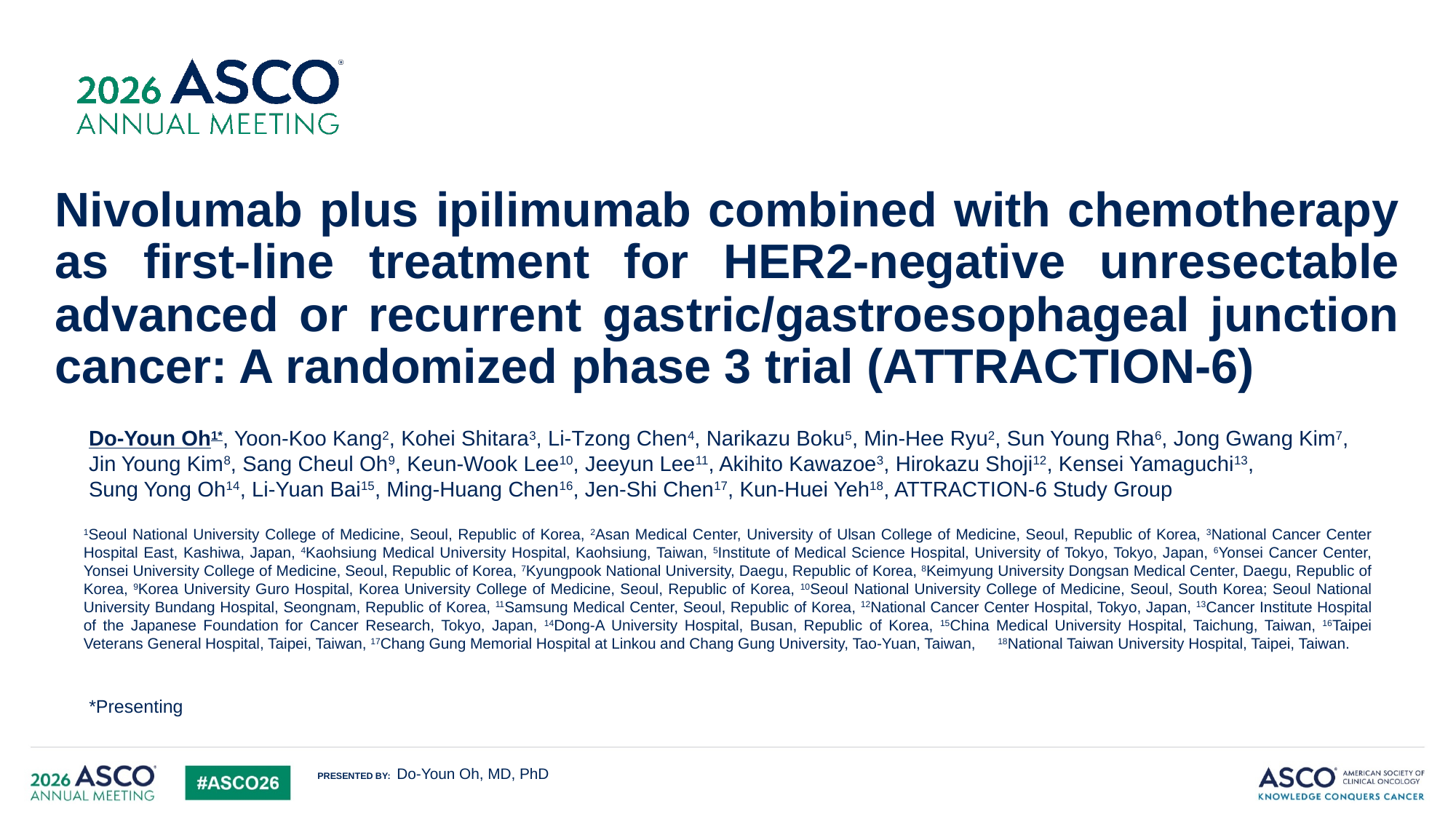

# Nivolumab plus ipilimumab combined with chemotherapy as first-line treatment for HER2-negative unresectable advanced or recurrent gastric/gastroesophageal junction cancer: A randomized phase 3 trial (ATTRACTION-6)
Do-Youn Oh1*, Yoon-Koo Kang2, Kohei Shitara3, Li-Tzong Chen4, Narikazu Boku5, Min-Hee Ryu2, Sun Young Rha6, Jong Gwang Kim7,
Jin Young Kim8, Sang Cheul Oh9, Keun-Wook Lee10, Jeeyun Lee11, Akihito Kawazoe3, Hirokazu Shoji12, Kensei Yamaguchi13,
Sung Yong Oh14, Li-Yuan Bai15, Ming-Huang Chen16, Jen-Shi Chen17, Kun-Huei Yeh18, ATTRACTION-6 Study Group

1Seoul National University College of Medicine, Seoul, Republic of Korea, 2Asan Medical Center, University of Ulsan College of Medicine, Seoul, Republic of Korea, 3National Cancer Center Hospital East, Kashiwa, Japan, 4Kaohsiung Medical University Hospital, Kaohsiung, Taiwan, 5Institute of Medical Science Hospital, University of Tokyo, Tokyo, Japan, 6Yonsei Cancer Center, Yonsei University College of Medicine, Seoul, Republic of Korea, 7Kyungpook National University, Daegu, Republic of Korea, 8Keimyung University Dongsan Medical Center, Daegu, Republic of Korea, 9Korea University Guro Hospital, Korea University College of Medicine, Seoul, Republic of Korea, 10Seoul National University College of Medicine, Seoul, South Korea; Seoul National University Bundang Hospital, Seongnam, Republic of Korea, 11Samsung Medical Center, Seoul, Republic of Korea, 12National Cancer Center Hospital, Tokyo, Japan, 13Cancer Institute Hospital of the Japanese Foundation for Cancer Research, Tokyo, Japan, 14Dong-A University Hospital, Busan, Republic of Korea, 15China Medical University Hospital, Taichung, Taiwan, 16Taipei Veterans General Hospital, Taipei, Taiwan, 17Chang Gung Memorial Hospital at Linkou and Chang Gung University, Tao-Yuan, Taiwan,　18National Taiwan University Hospital, Taipei, Taiwan.
*Presenting
Do-Youn Oh, MD, PhD